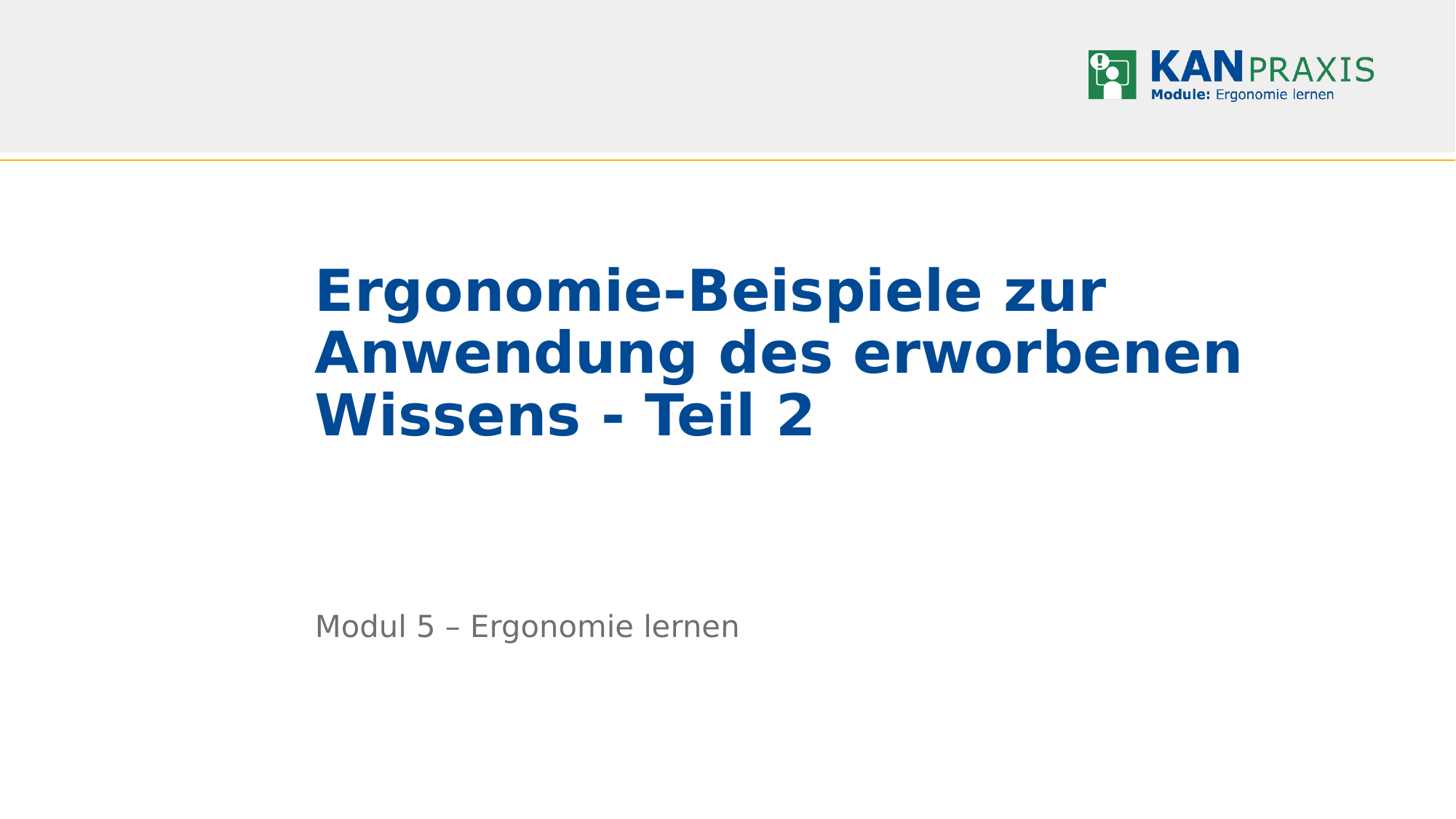

# Ergonomie-Beispiele zur Anwendung des erworbenen Wissens - Teil 2
Modul 5 – Ergonomie lernen